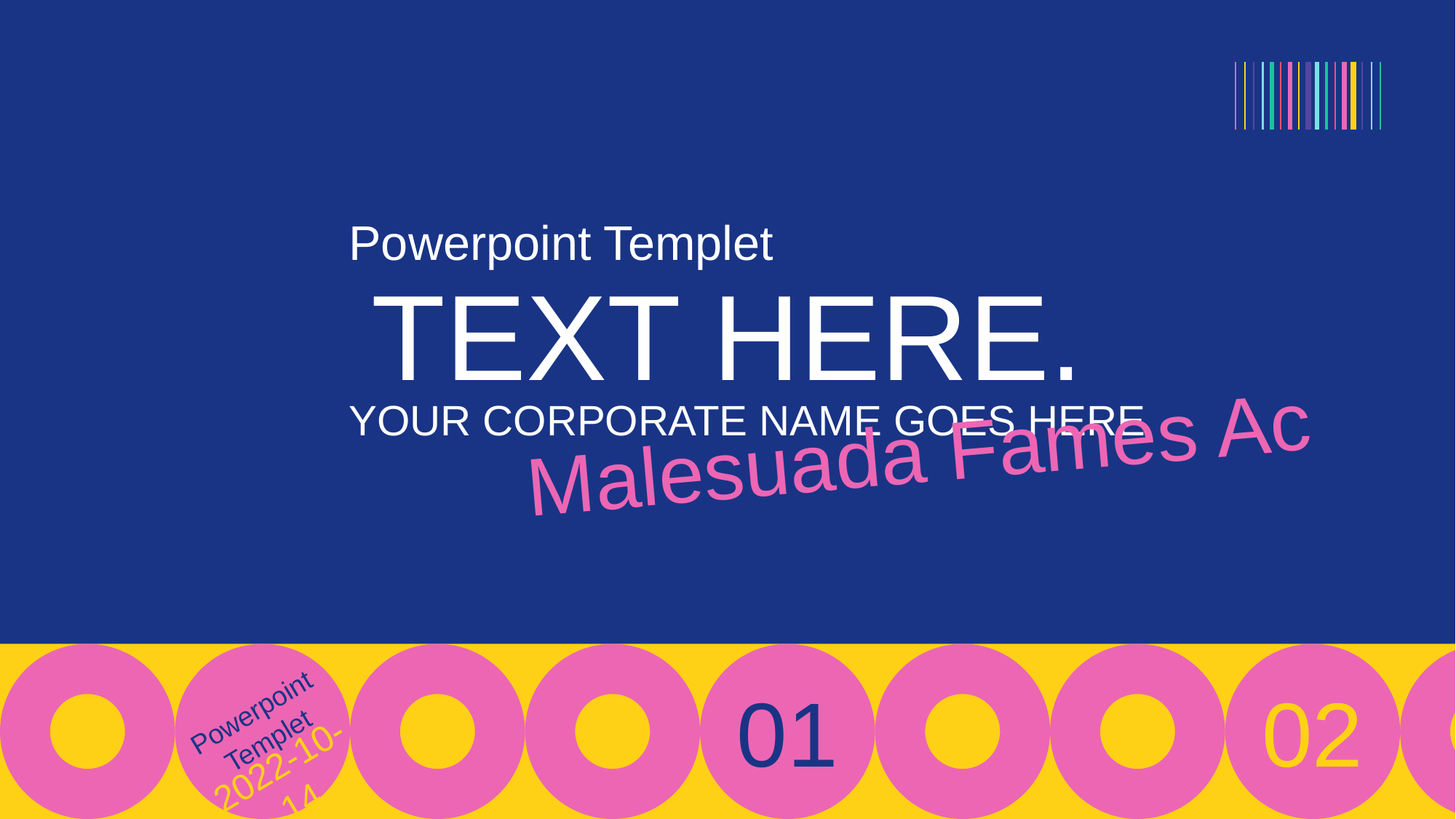

Powerpoint Templet
TEXT HERE.
YOUR CORPORATE NAME GOES HERE
Malesuada Fames Ac

01
02
Powerpoint Templet
2022-10-14